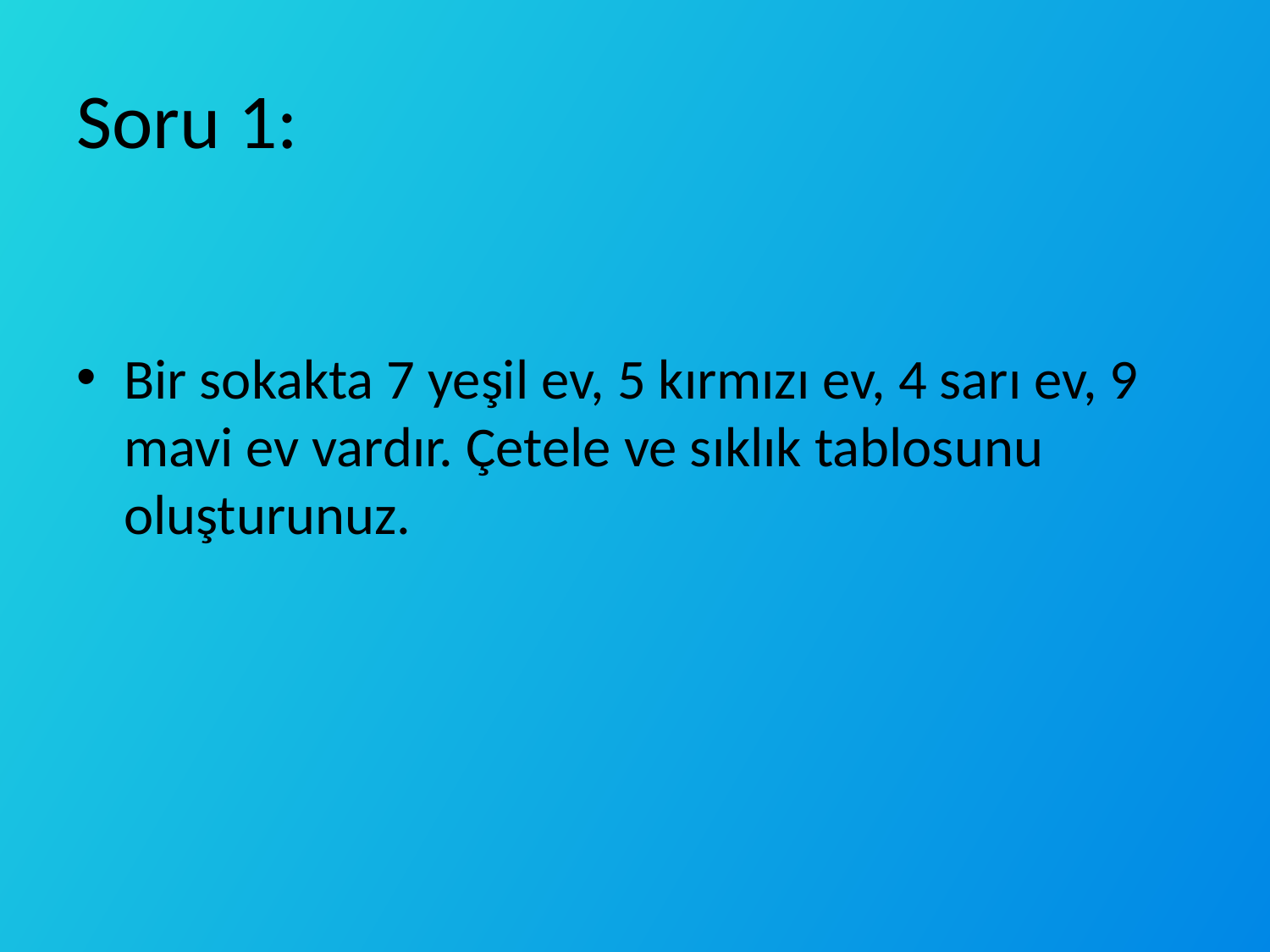

# Soru 1:
Bir sokakta 7 yeşil ev, 5 kırmızı ev, 4 sarı ev, 9 mavi ev vardır. Çetele ve sıklık tablosunu oluşturunuz.